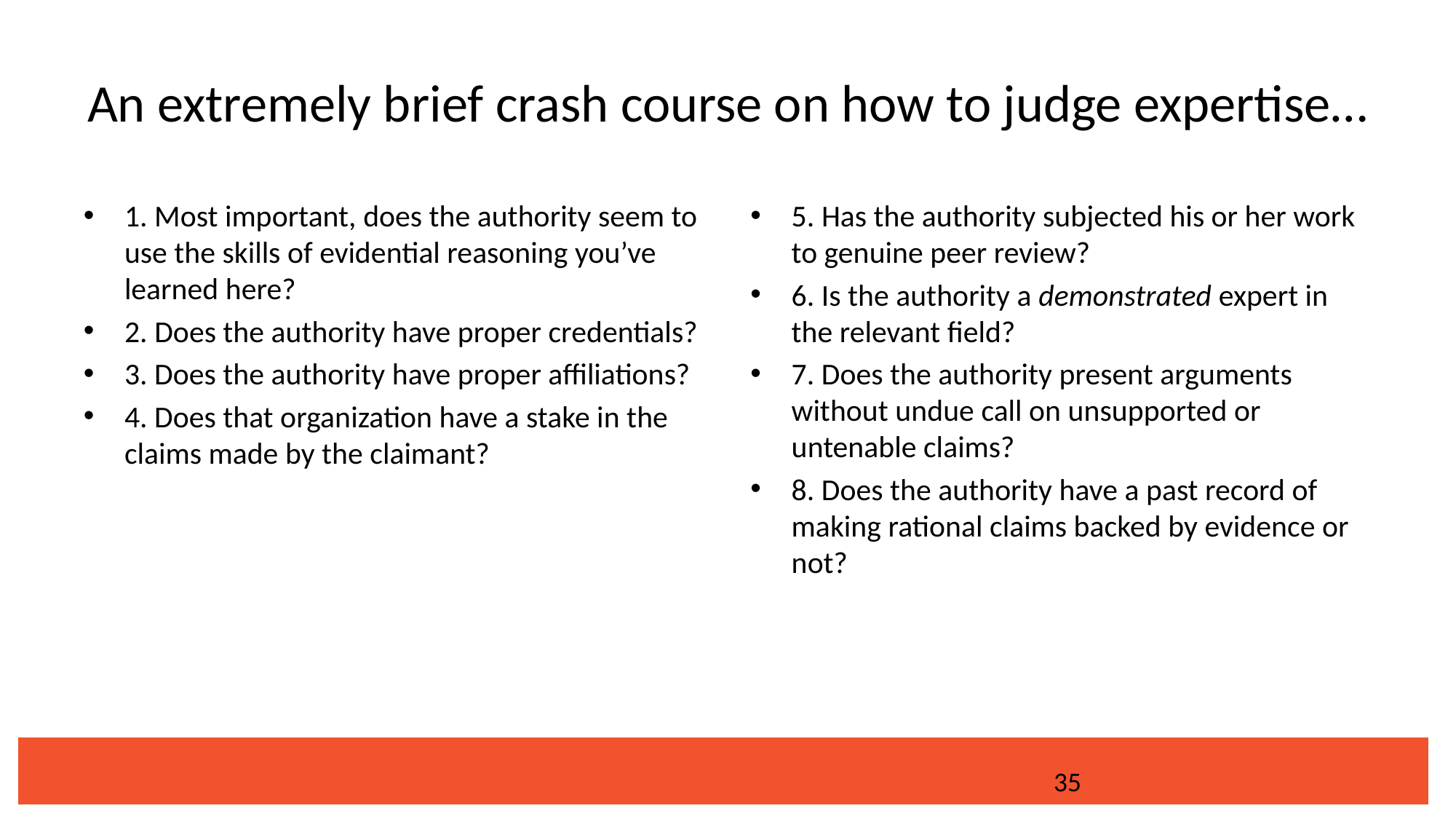

# An extremely brief crash course on how to judge expertise…
1. Most important, does the authority seem to use the skills of evidential reasoning you’ve learned here?
2. Does the authority have proper credentials?
3. Does the authority have proper affiliations?
4. Does that organization have a stake in the claims made by the claimant?
5. Has the authority subjected his or her work to genuine peer review?
6. Is the authority a demonstrated expert in the relevant field?
7. Does the authority present arguments without undue call on unsupported or untenable claims?
8. Does the authority have a past record of making rational claims backed by evidence or not?
35